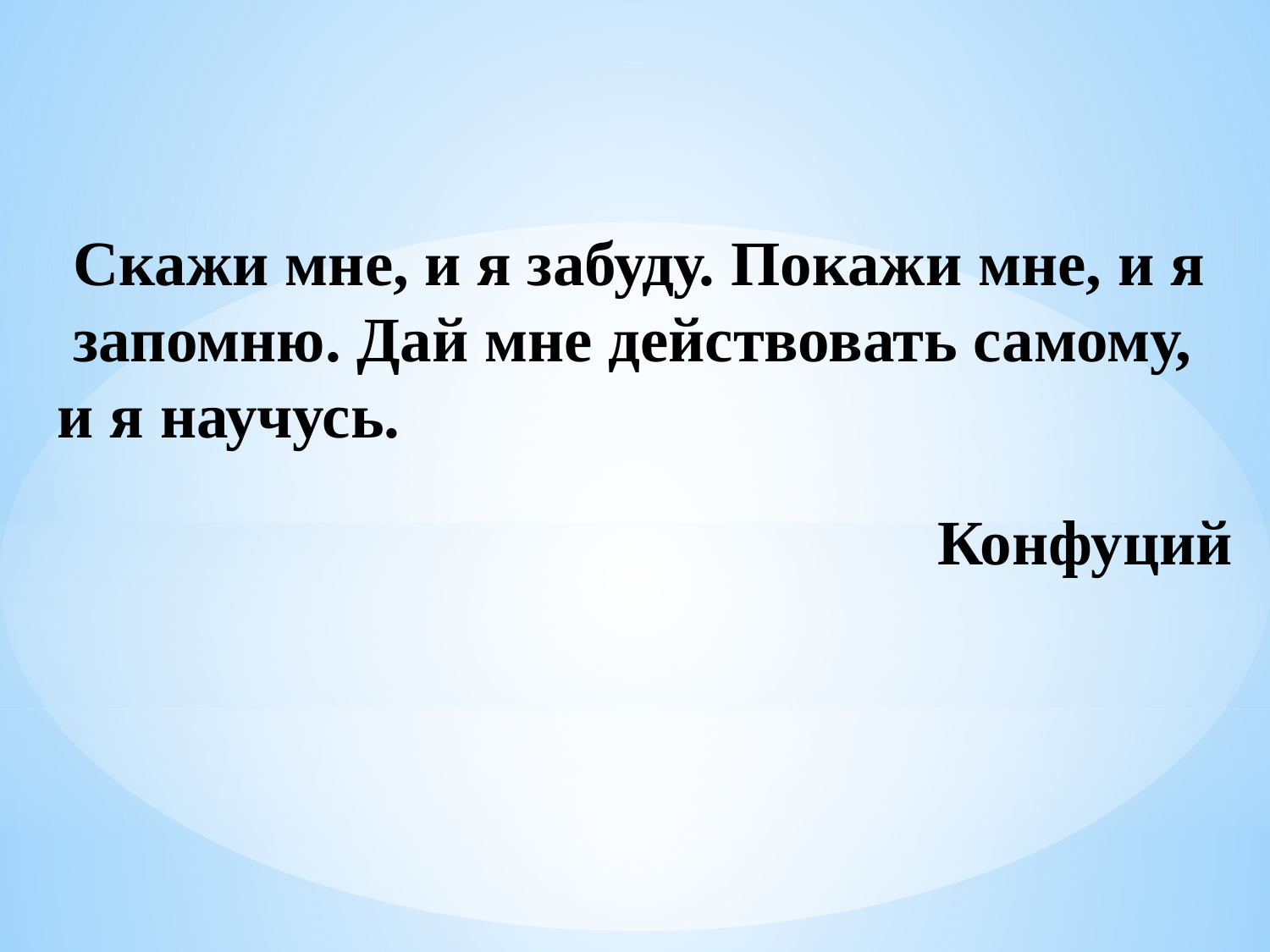

Скажи мне, и я забуду. Покажи мне, и я   запомню. Дай мне действовать самому, и я научусь.

Конфуций